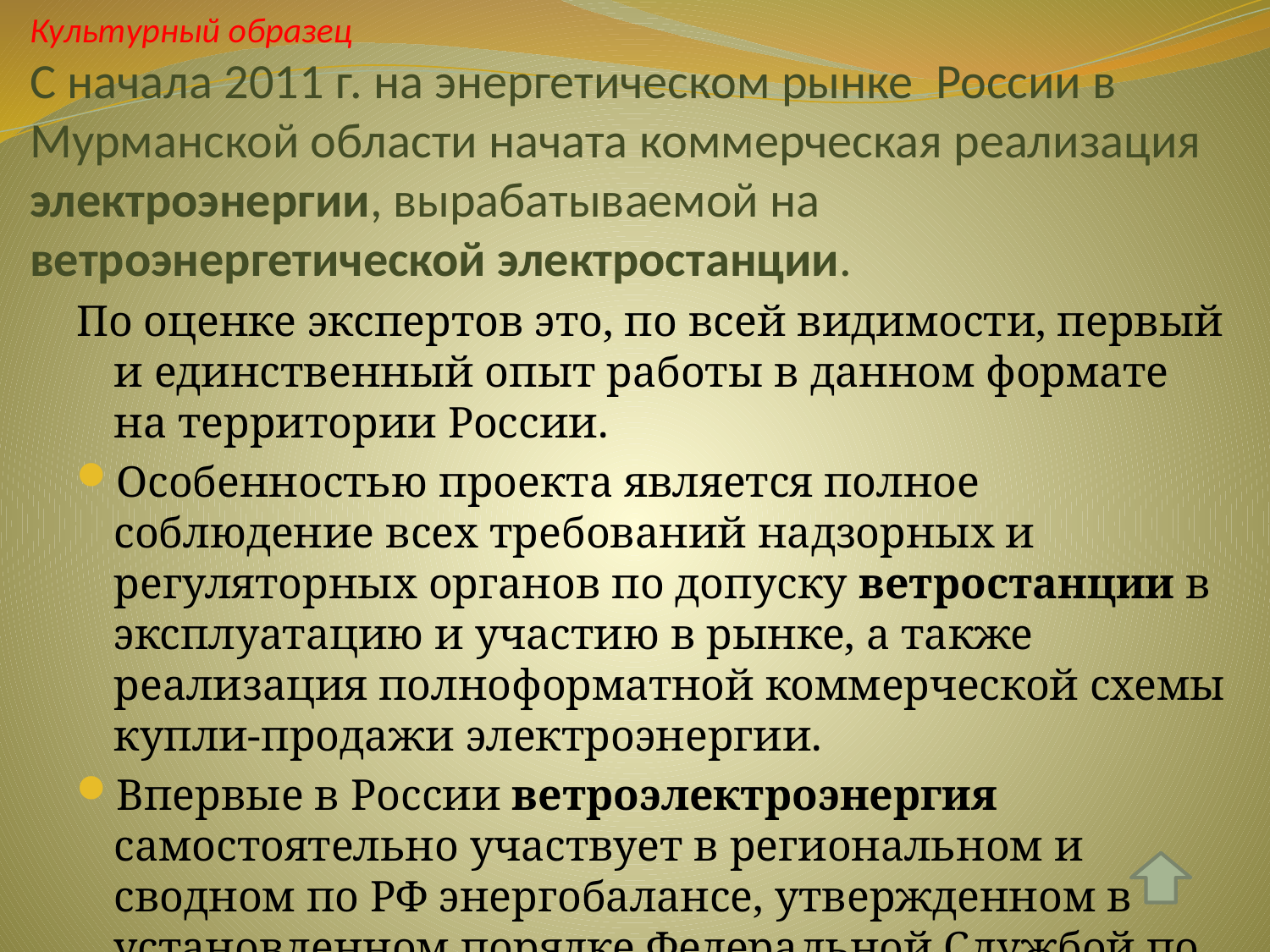

# Культурный образец С начала 2011 г. на энергетическом рынке  России в Мурманской области начата коммерческая реализация электроэнергии, вырабатываемой на ветроэнергетической электростанции.
По оценке экспертов это, по всей видимости, первый и единственный опыт работы в данном формате на территории России.
Особенностью проекта является полное соблюдение всех требований надзорных и регуляторных органов по допуску ветростанции в эксплуатацию и участию в рынке, а также реализация полноформатной коммерческой схемы купли-продажи электроэнергии.
Впервые в России ветроэлектроэнергия самостоятельно участвует в региональном и сводном по РФ энергобалансе, утвержденном в установленном порядке Федеральной Службой по тарифам (ФСТ).